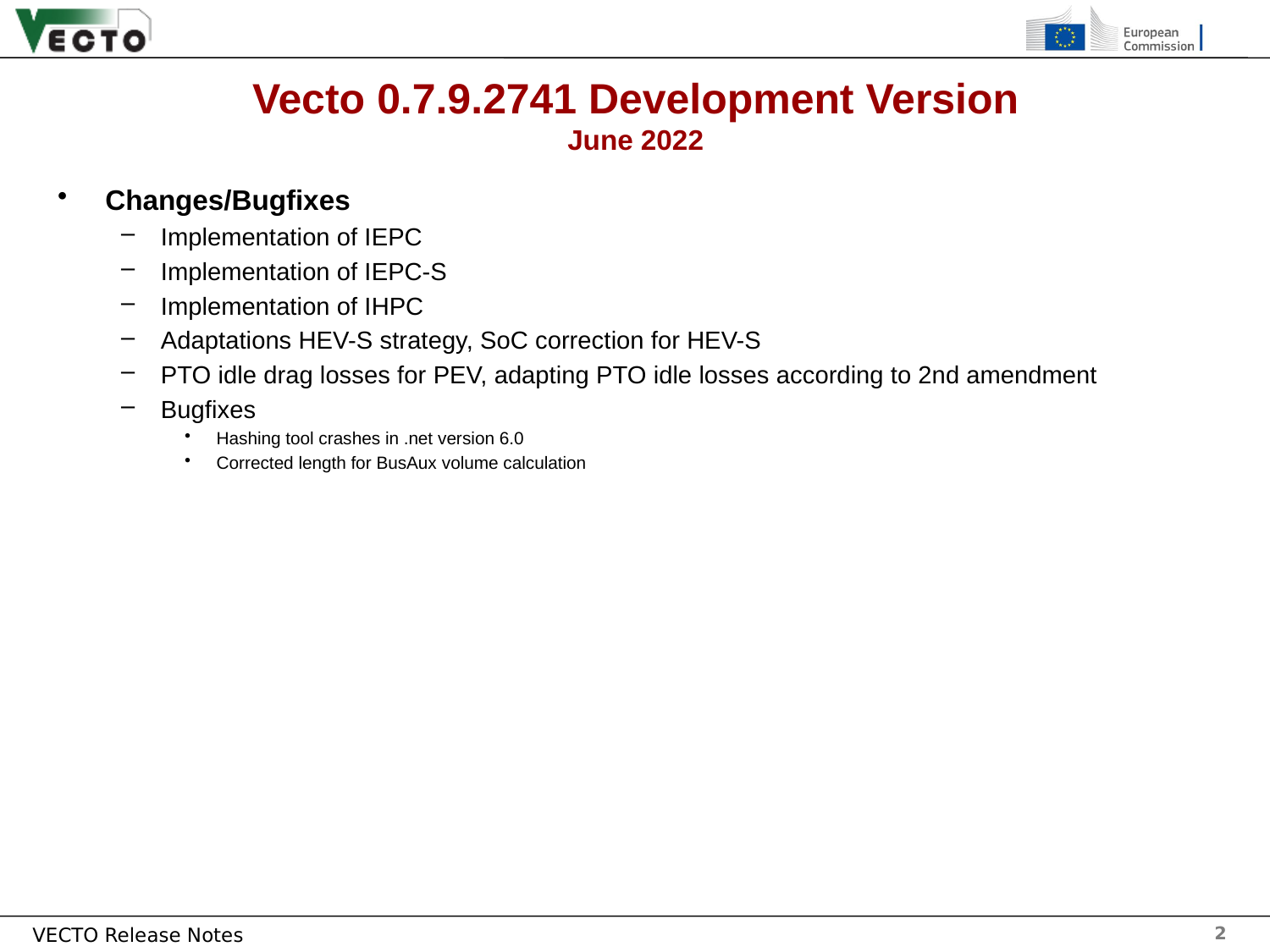

# Vecto 0.7.9.2741 Development Version June 2022
Changes/Bugfixes
Implementation of IEPC
Implementation of IEPC-S
Implementation of IHPC
Adaptations HEV-S strategy, SoC correction for HEV-S
PTO idle drag losses for PEV, adapting PTO idle losses according to 2nd amendment
Bugfixes
Hashing tool crashes in .net version 6.0
Corrected length for BusAux volume calculation